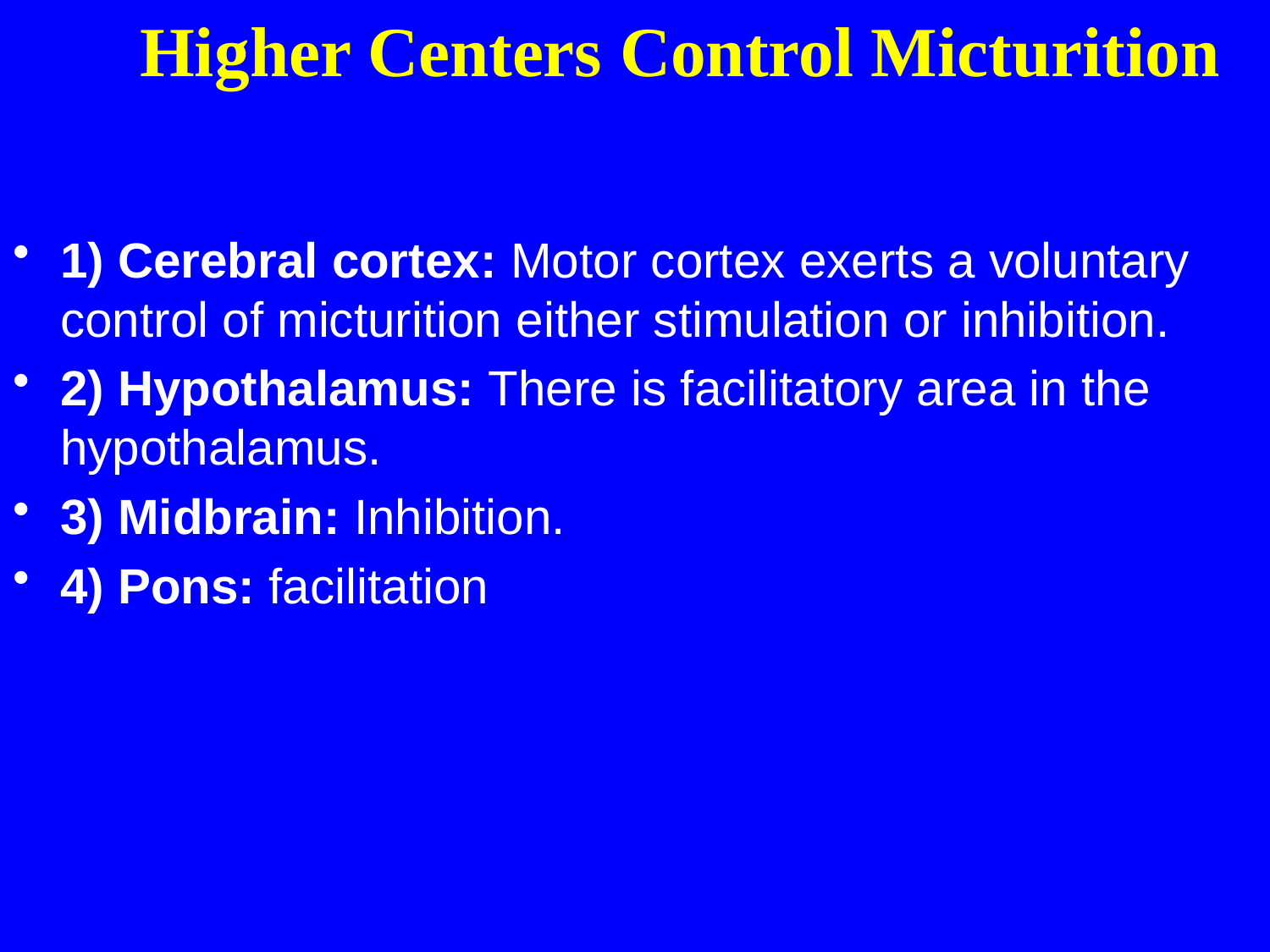

Higher Centers Control Micturition
1) Cerebral cortex: Motor cortex exerts a voluntary control of micturition either stimulation or inhibition.
2) Hypothalamus: There is facilitatory area in the hypothalamus.
3) Midbrain: Inhibition.
4) Pons: facilitation